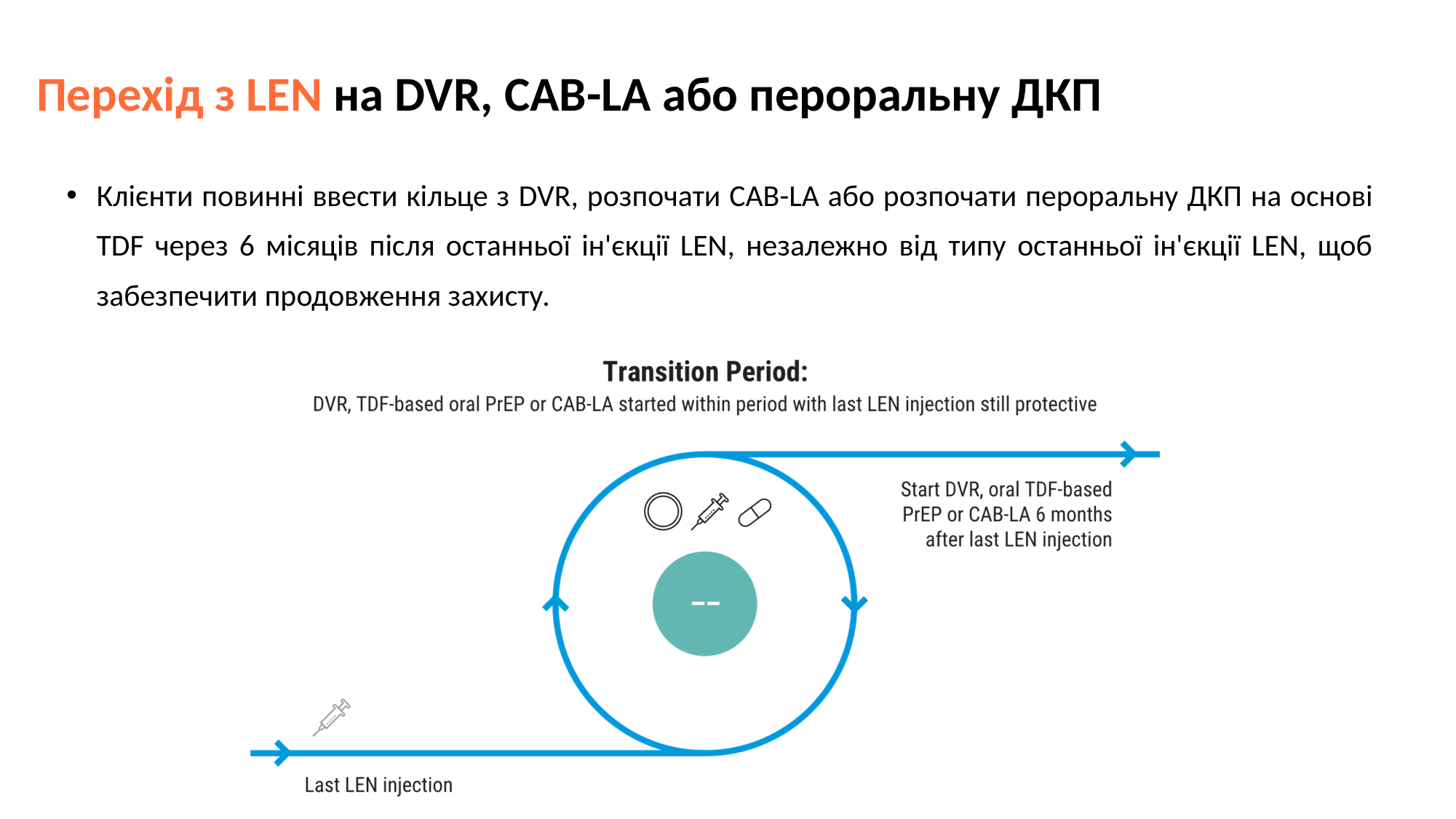

Перехід з LEN на DVR, CAB-LA або пероральну ДКП
Клієнти повинні ввести кільце з DVR, розпочати CAB-LA або розпочати пероральну ДКП на основі TDF через 6 місяців після останньої ін'єкції LEN, незалежно від типу останньої ін'єкції LEN, щоб забезпечити продовження захисту.